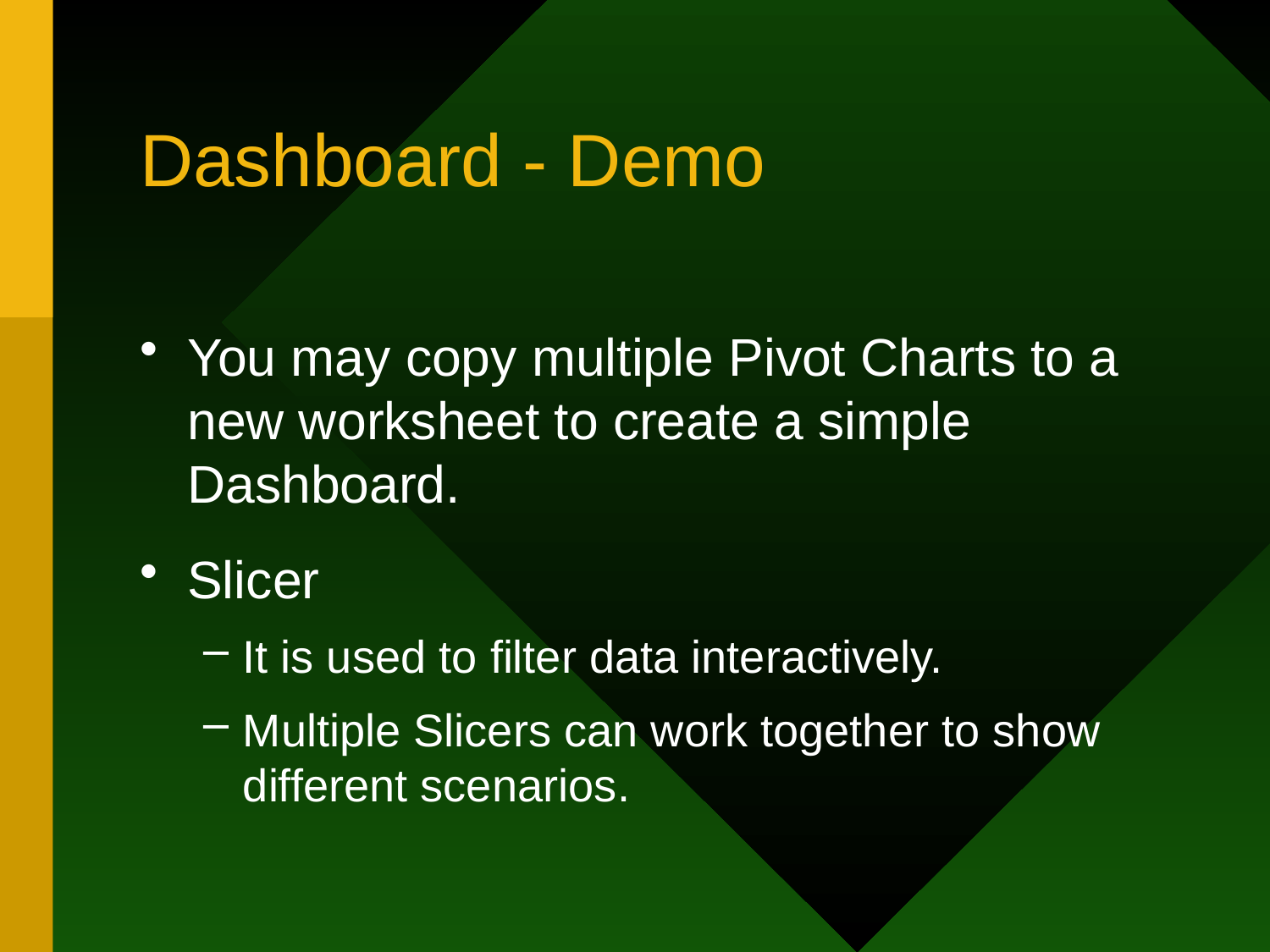

# Dashboard - Demo
You may copy multiple Pivot Charts to a new worksheet to create a simple Dashboard.
Slicer
It is used to filter data interactively.
Multiple Slicers can work together to show different scenarios.